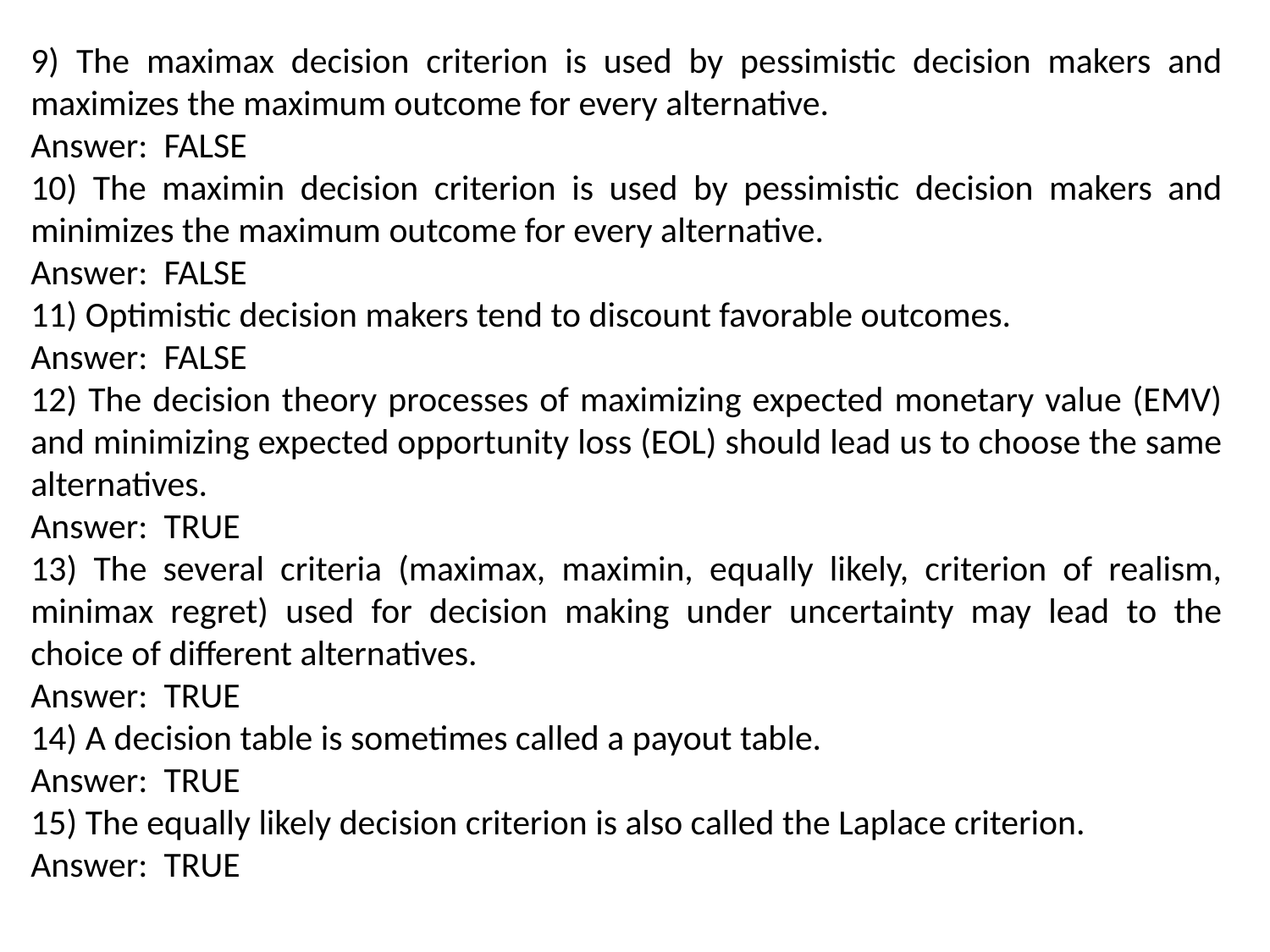

9) The maximax decision criterion is used by pessimistic decision makers and maximizes the maximum outcome for every alternative.
Answer:  FALSE
10) The maximin decision criterion is used by pessimistic decision makers and minimizes the maximum outcome for every alternative.
Answer:  FALSE
11) Optimistic decision makers tend to discount favorable outcomes.
Answer:  FALSE
12) The decision theory processes of maximizing expected monetary value (EMV) and minimizing expected opportunity loss (EOL) should lead us to choose the same alternatives.
Answer:  TRUE
13) The several criteria (maximax, maximin, equally likely, criterion of realism, minimax regret) used for decision making under uncertainty may lead to the choice of different alternatives.
Answer:  TRUE
14) A decision table is sometimes called a payout table.
Answer:  TRUE
15) The equally likely decision criterion is also called the Laplace criterion.
Answer:  TRUE